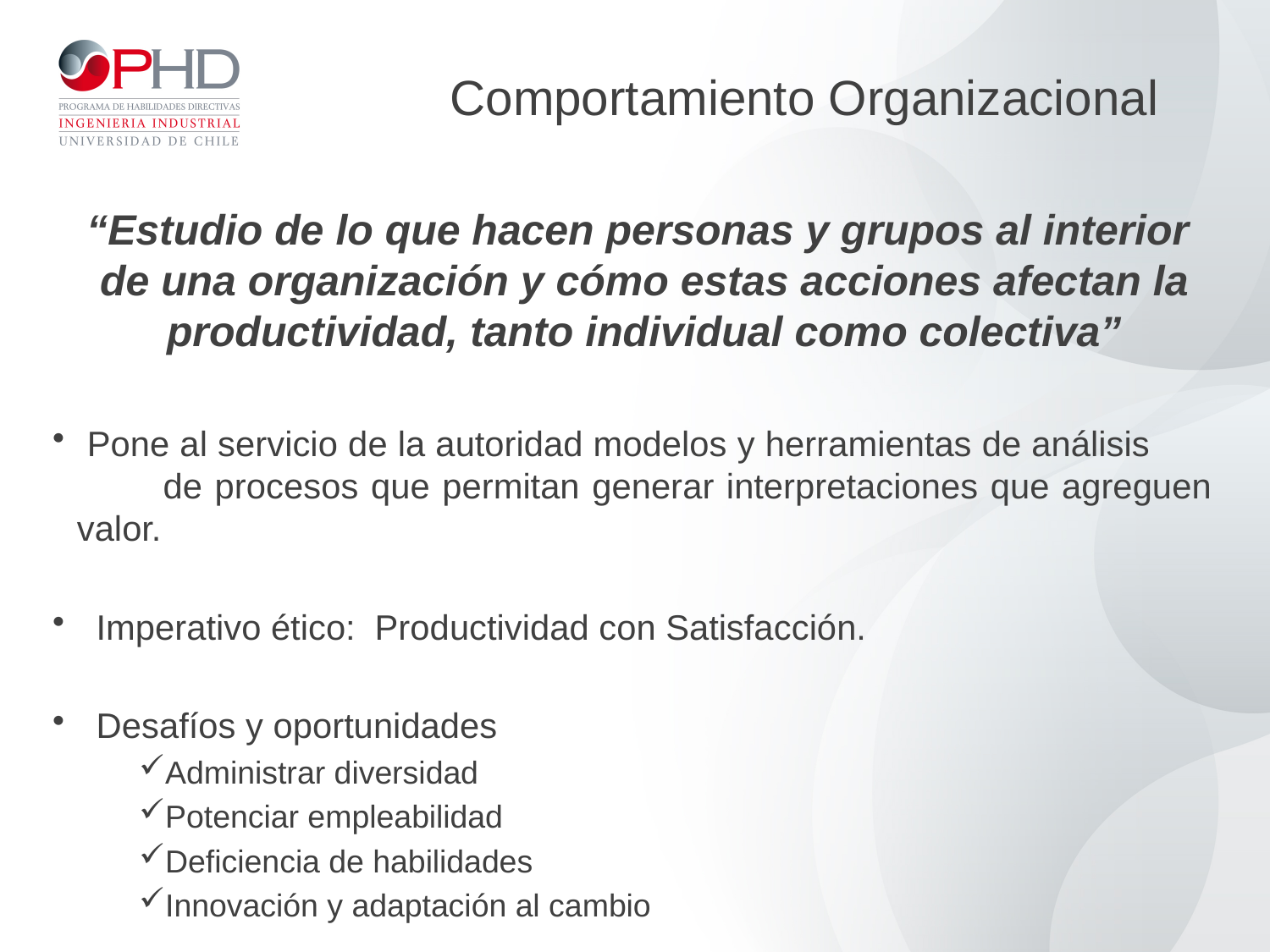

# Comportamiento Organizacional
 “Estudio de lo que hacen personas y grupos al interior de una organización y cómo estas acciones afectan la productividad, tanto individual como colectiva”

 Pone al servicio de la autoridad modelos y herramientas de análisis              de procesos que permitan generar interpretaciones que agreguen valor.

  Imperativo ético:  Productividad con Satisfacción.

  Desafíos y oportunidades
Administrar diversidad
Potenciar empleabilidad
Deficiencia de habilidades
Innovación y adaptación al cambio